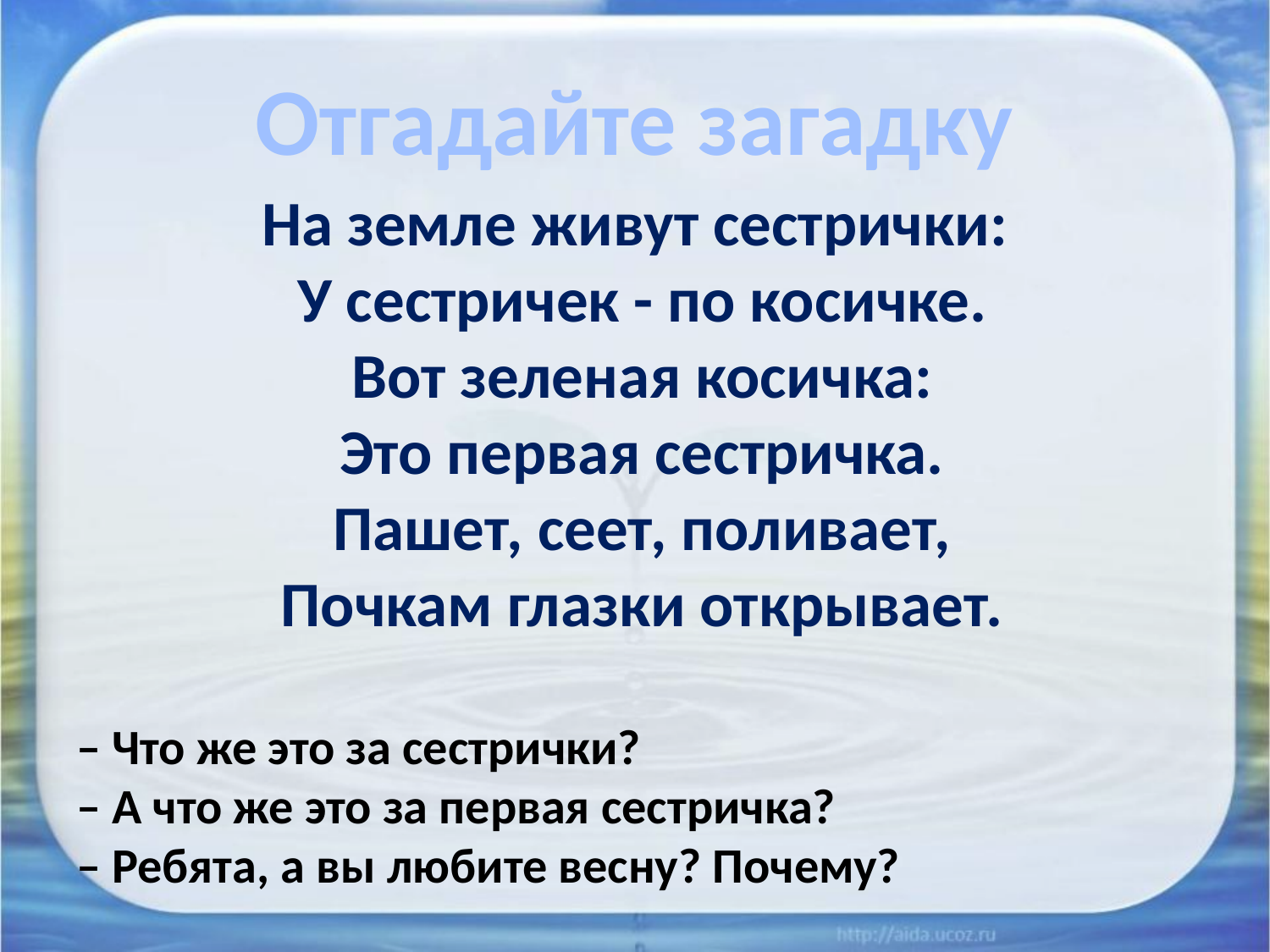

# Отгадайте загадку
На земле живут сестрички:
 У сестричек - по косичке.
 Вот зеленая косичка:
 Это первая сестричка.
 Пашет, сеет, поливает,
 Почкам глазки открывает.

– Что же это за сестрички?
– А что же это за первая сестричка?
– Ребята, а вы любите весну? Почему?